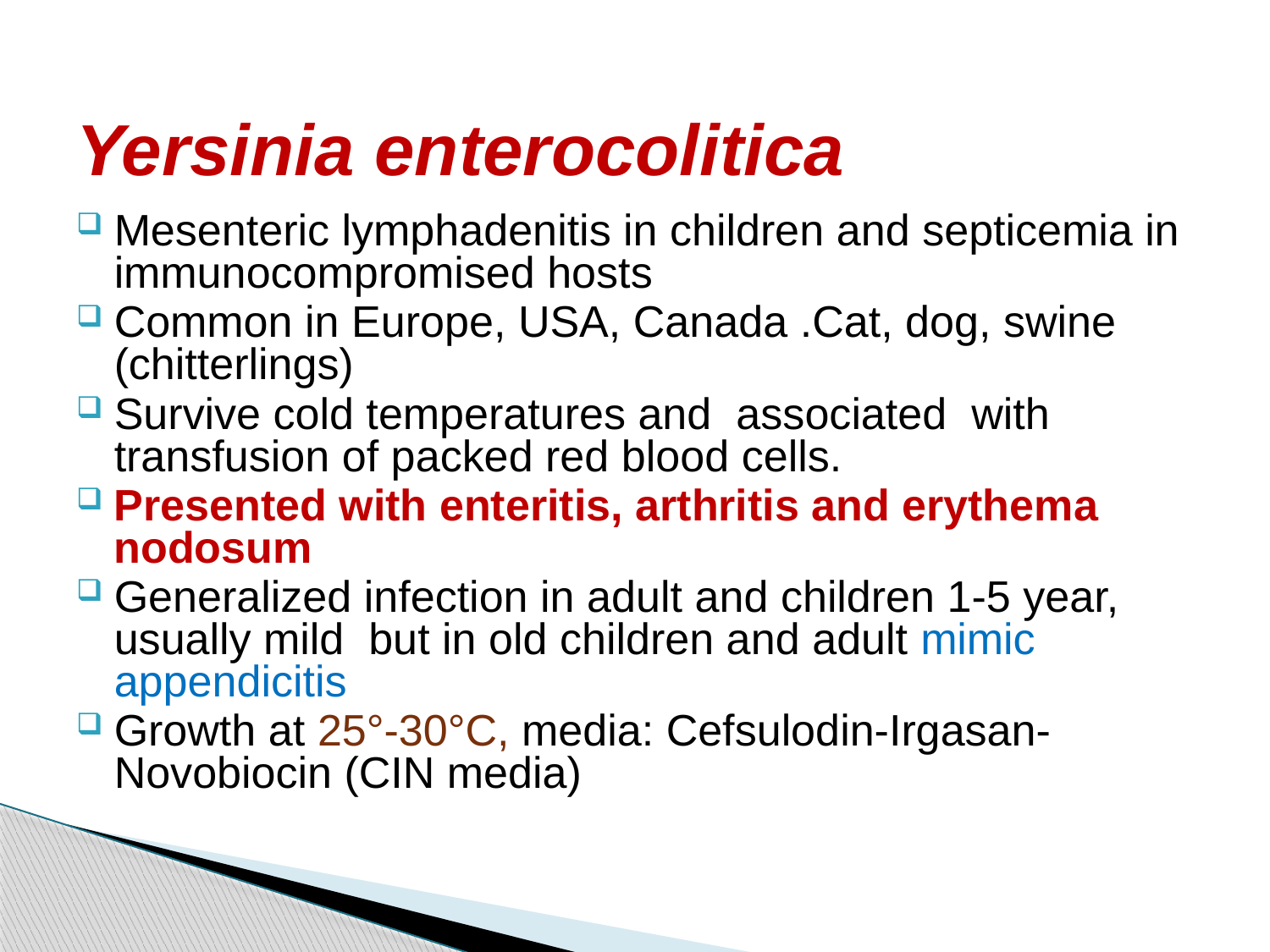

Yersinia enterocolitica
Mesenteric lymphadenitis in children and septicemia in immunocompromised hosts
Common in Europe, USA, Canada .Cat, dog, swine (chitterlings)
Survive cold temperatures and  associated  with transfusion of packed red blood cells.
Presented with enteritis, arthritis and erythema nodosum
Generalized infection in adult and children 1-5 year, usually mild  but in old children and adult mimic appendicitis
Growth at 25°-30°C, media: Cefsulodin-Irgasan-Novobiocin (CIN media)